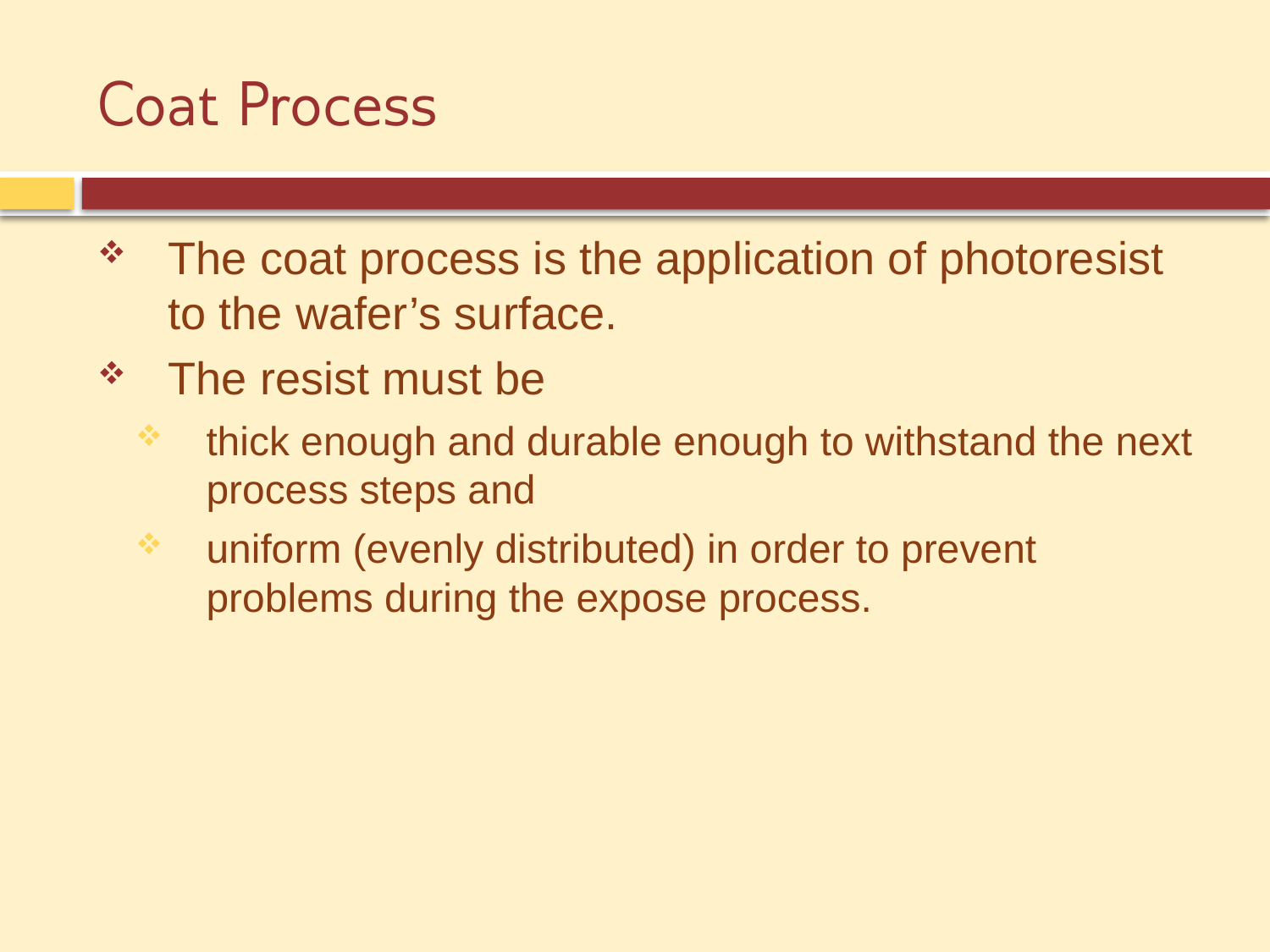

# Coat Process
The coat process is the application of photoresist to the wafer’s surface.
The resist must be
thick enough and durable enough to withstand the next process steps and
uniform (evenly distributed) in order to prevent problems during the expose process.